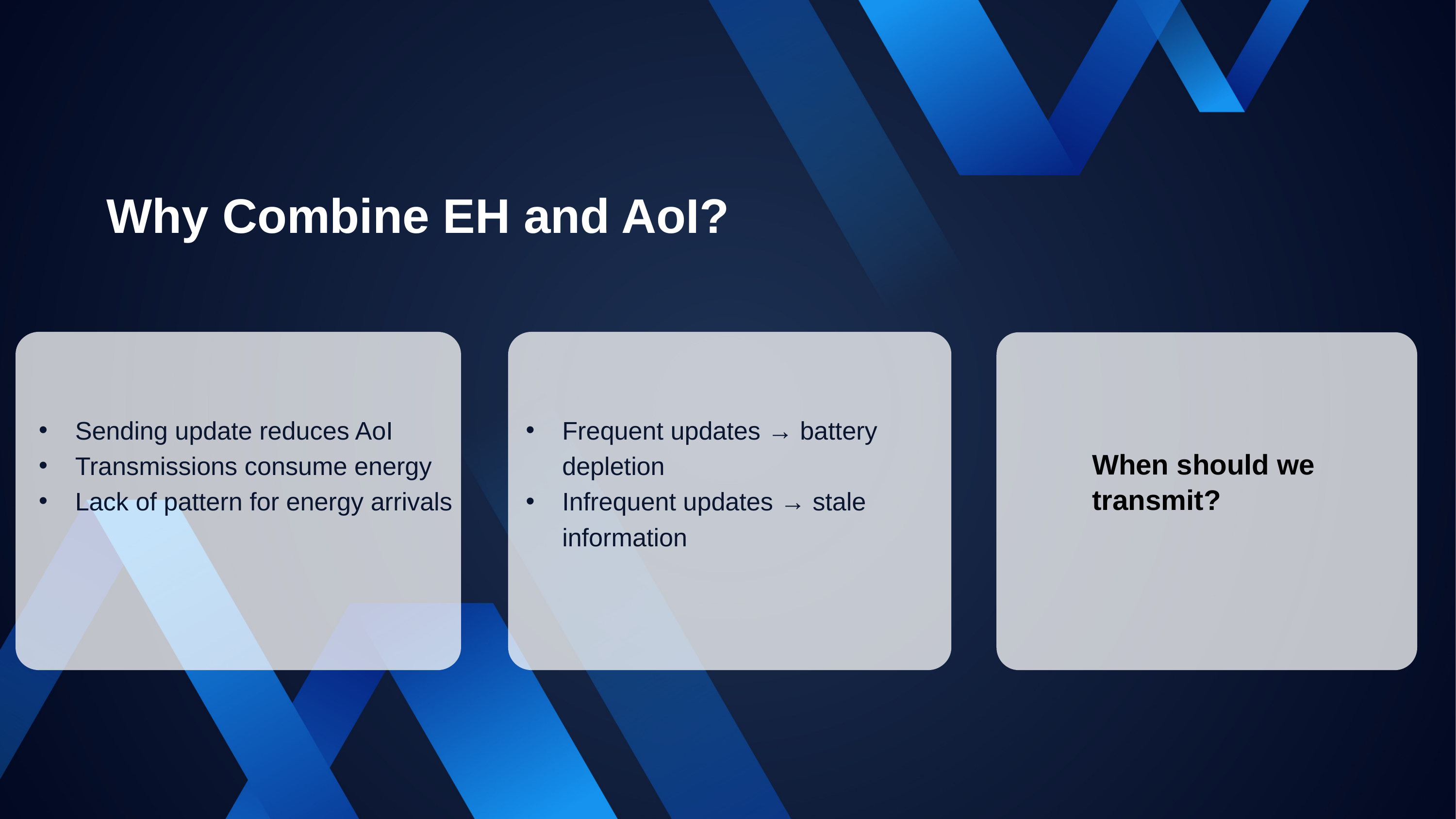

Why Combine EH and AoI?

Sending update reduces AoI
Transmissions consume energy
Lack of pattern for energy arrivals
Frequent updates → battery depletion
Infrequent updates → stale information
When should we transmit?